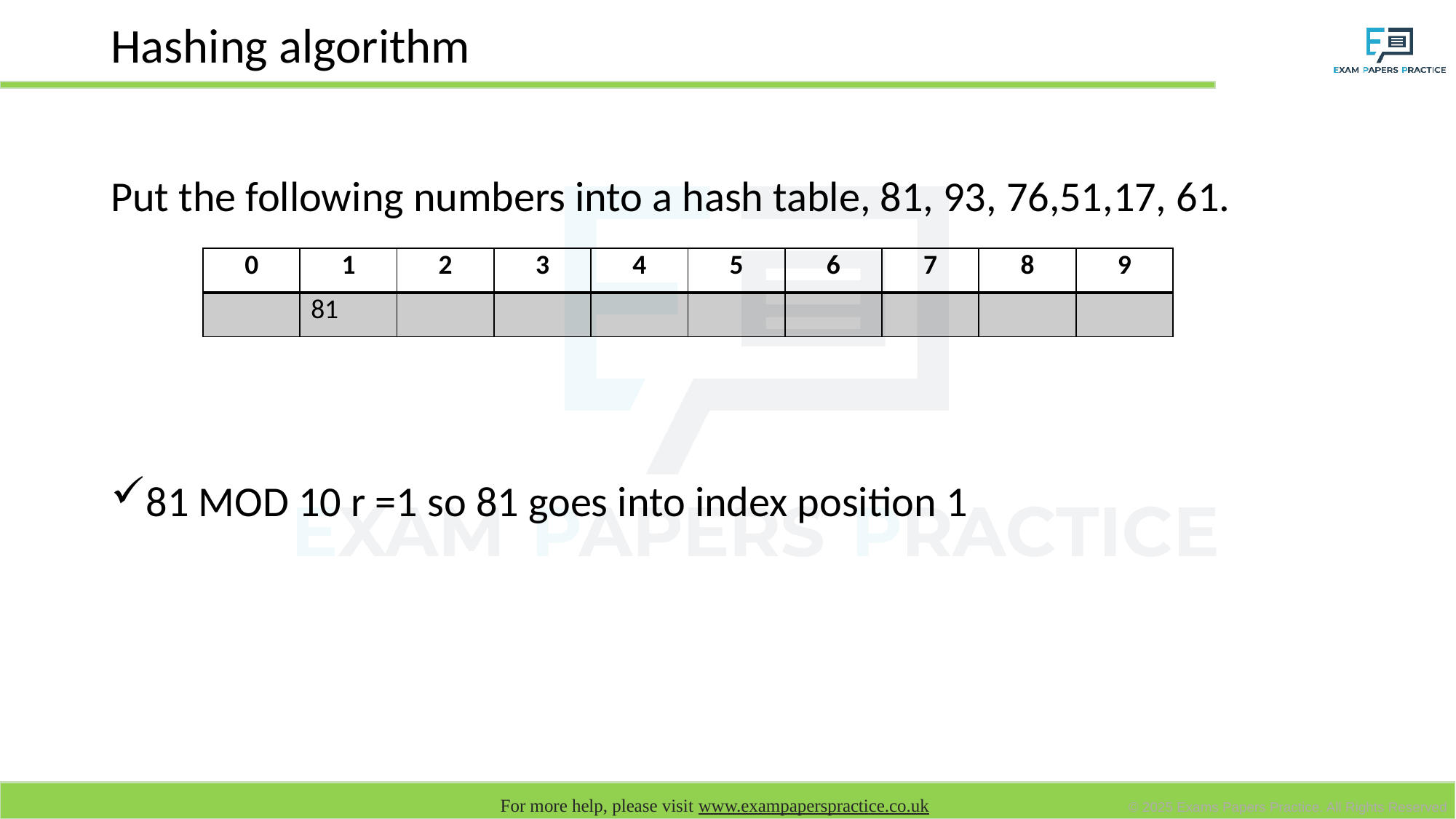

# Hashing algorithm
Put the following numbers into a hash table, 81, 93, 76,51,17, 61.

81 MOD 10 r =1 so 81 goes into index position 1

| 0 | 1 | 2 | 3 | 4 | 5 | 6 | 7 | 8 | 9 |
| --- | --- | --- | --- | --- | --- | --- | --- | --- | --- |
|  | 81 |  |  |  |  |  |  |  |  |